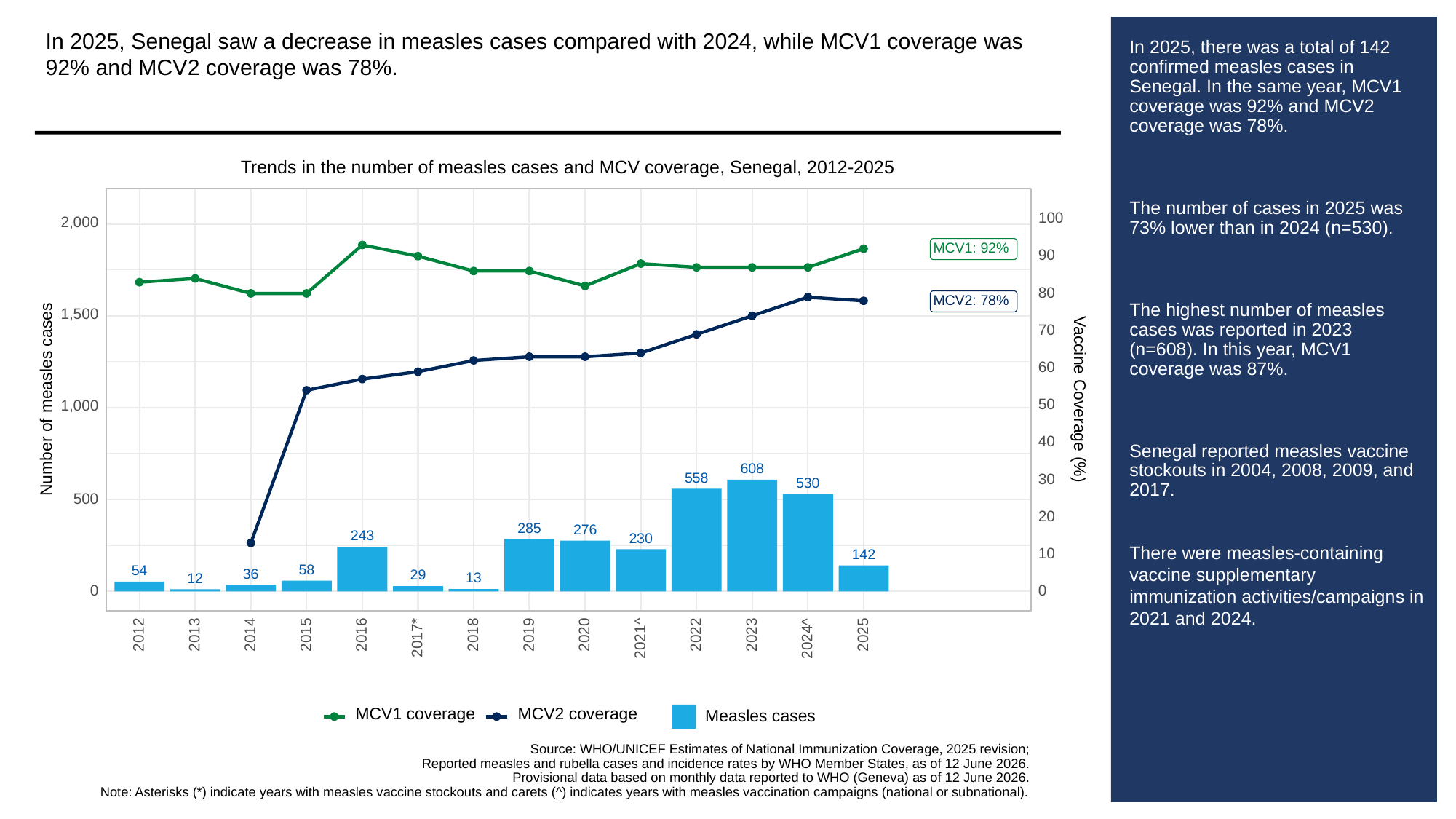

In 2025, Senegal saw a decrease in measles cases compared with 2024, while MCV1 coverage was 92% and MCV2 coverage was 78%.
# In 2025, there was a total of 142 confirmed measles cases in Senegal. In the same year, MCV1 coverage was 92% and MCV2 coverage was 78%.

The number of cases in 2025 was 73% lower than in 2024 (n=530).

The highest number of measles cases was reported in 2023 (n=608). In this year, MCV1 coverage was 87%.

Senegal reported measles vaccine stockouts in 2004, 2008, 2009, and 2017.

There were measles-containing vaccine supplementary immunization activities/campaigns in 2021 and 2024.

Trends in the number of measles cases and MCV coverage, Senegal, 2012-2025

100
2,000

MCV1: 92%

90

80

MCV2: 78%

1,500

70

60

Vaccine Coverage (%)
Number of measles cases
50
1,000

40

608
558
30
530

500

20
285
276
243
230

10

142
58

54
36
29
13
12

0
0

2013
2023
2012
2014
2015
2016
2018
2019
2020
2022
2025
2017*
2021^
2024^

MCV1 coverage
MCV2 coverage
Measles cases

Source: WHO/UNICEF Estimates of National Immunization Coverage, 2025 revision;
Reported measles and rubella cases and incidence rates by WHO Member States, as of 12 June 2026.
Provisional data based on monthly data reported to WHO (Geneva) as of 12 June 2026.
Note: Asterisks (*) indicate years with measles vaccine stockouts and carets (^) indicates years with measles vaccination campaigns (national or subnational).